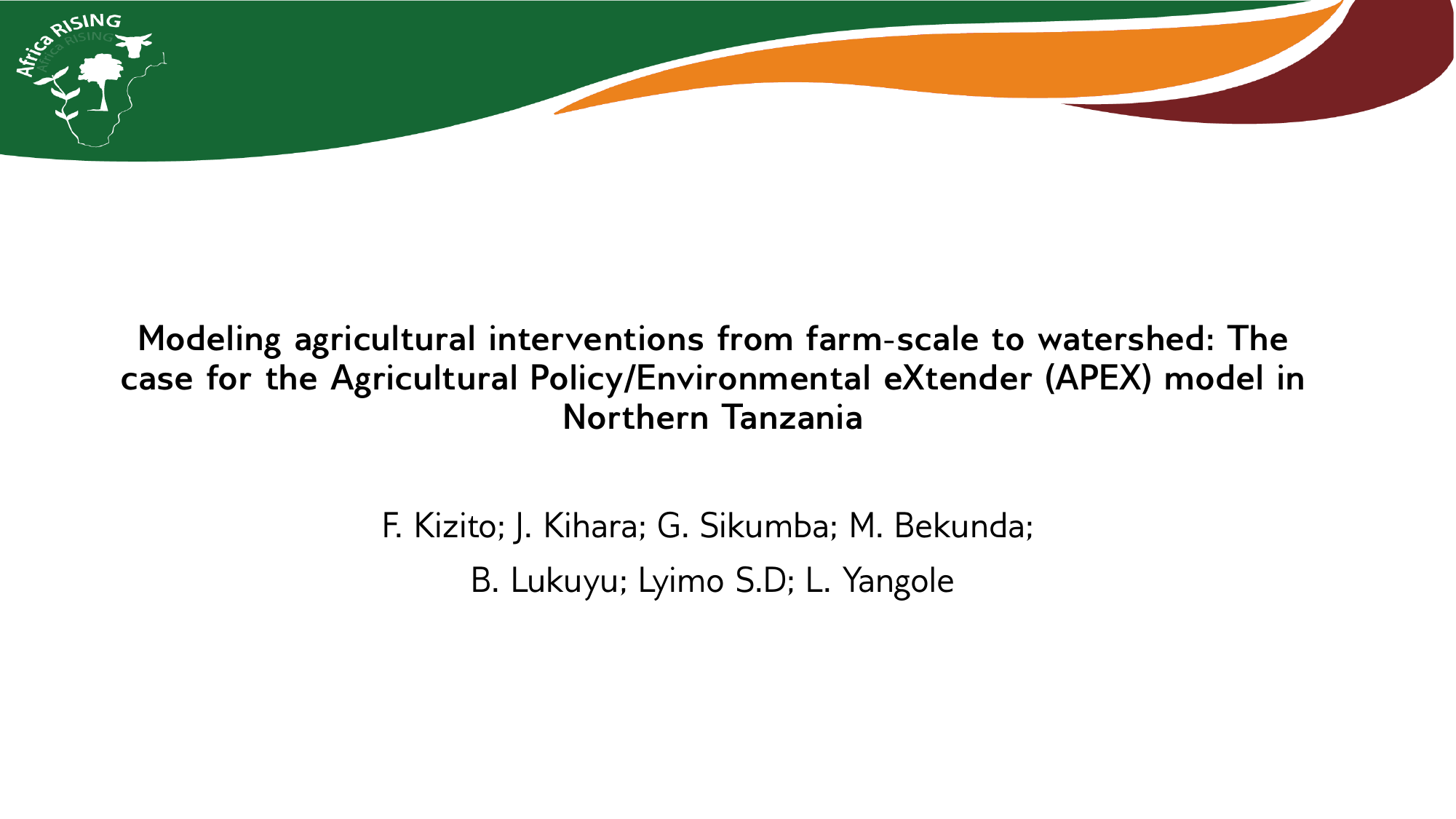

Modeling agricultural interventions from farm-scale to watershed: The case for the Agricultural Policy/Environmental eXtender (APEX) model in Northern Tanzania

F. Kizito; J. Kihara; G. Sikumba; M. Bekunda;
B. Lukuyu; Lyimo S.D; L. Yangole